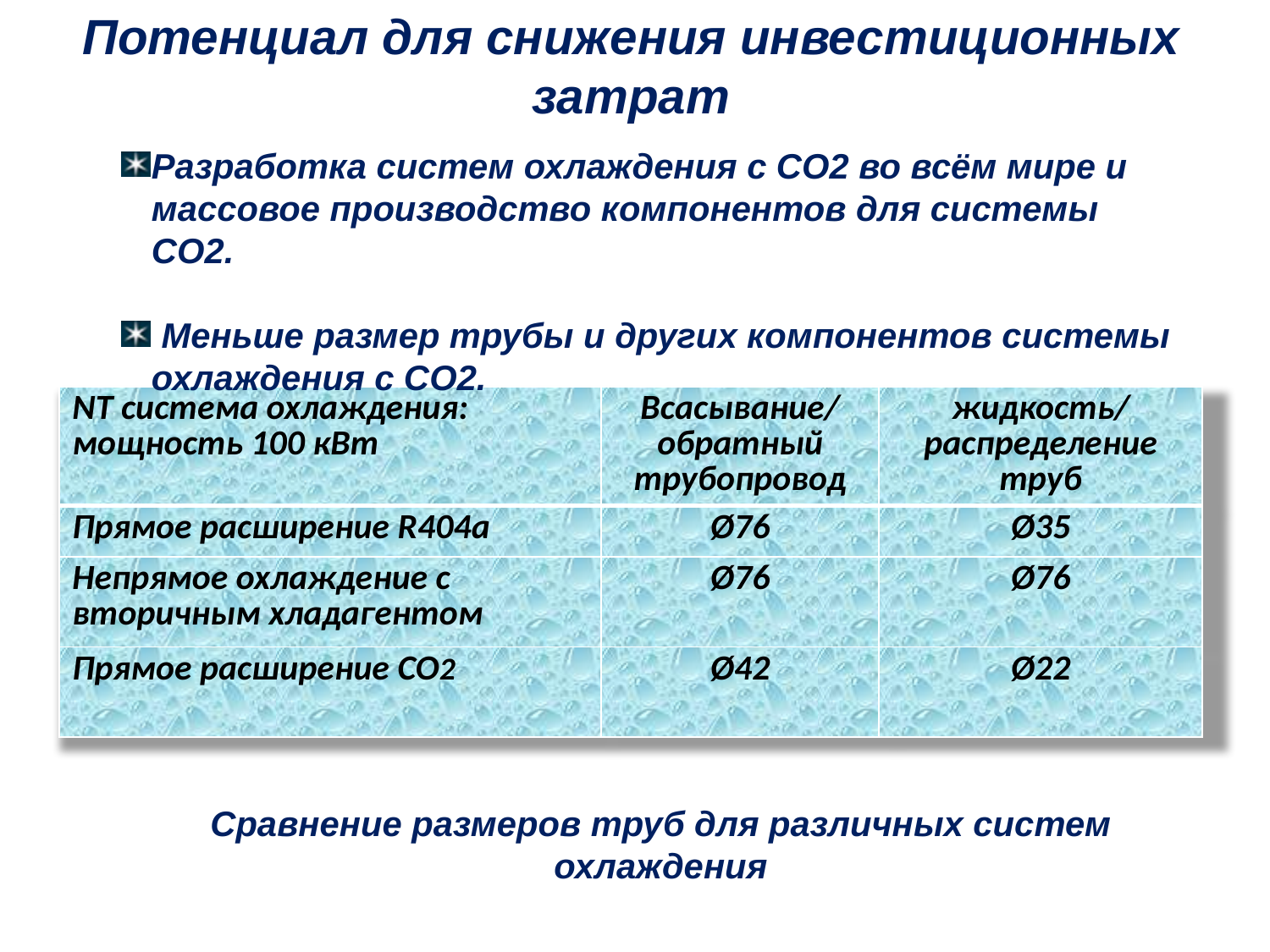

Потенциал для снижения инвестиционных затрат

Разработка систем охлаждения с СО2 во всём мире и массовое производство компонентов для системы СО2.

 Меньше размер трубы и других компонентов системы охлаждения с CO2.
| NT система охлаждения: мощность 100 кВт | Всасывание/обратный трубопровод | жидкость/распределение труб |
| --- | --- | --- |
| Прямое расширение R404a | Ø76 | Ø35 |
| Непрямое охлаждение с вторичным хладагентом | Ø76 | Ø76 |
| Прямое расширение CO2 | Ø42 | Ø22 |
# Сравнение размеров труб для различных систем охлаждения